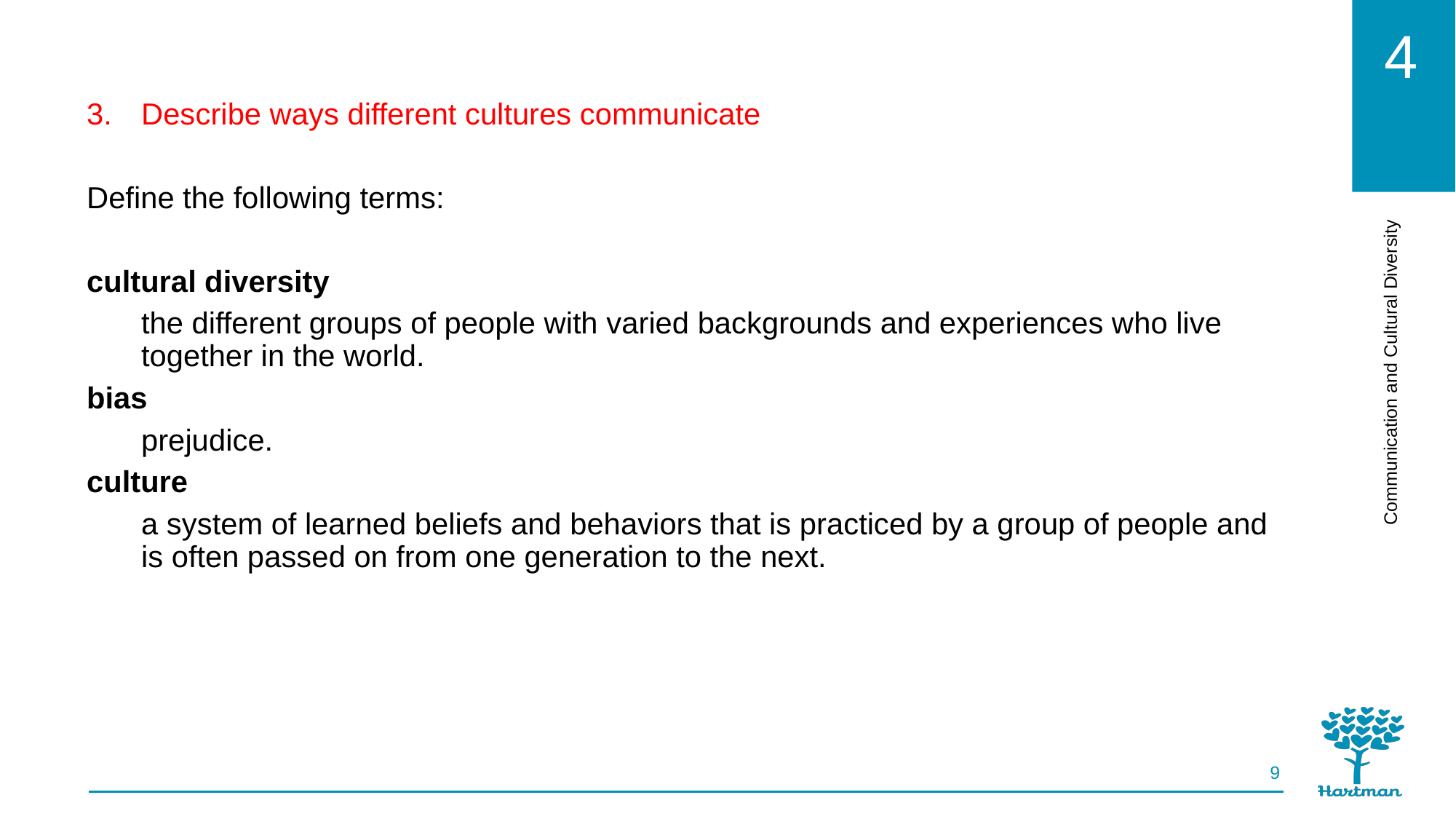

Describe ways different cultures communicate

Define the following terms:

cultural diversity
the different groups of people with varied backgrounds and experiences who live together in the world.
bias
prejudice.
culture
a system of learned beliefs and behaviors that is practiced by a group of people and is often passed on from one generation to the next.

9